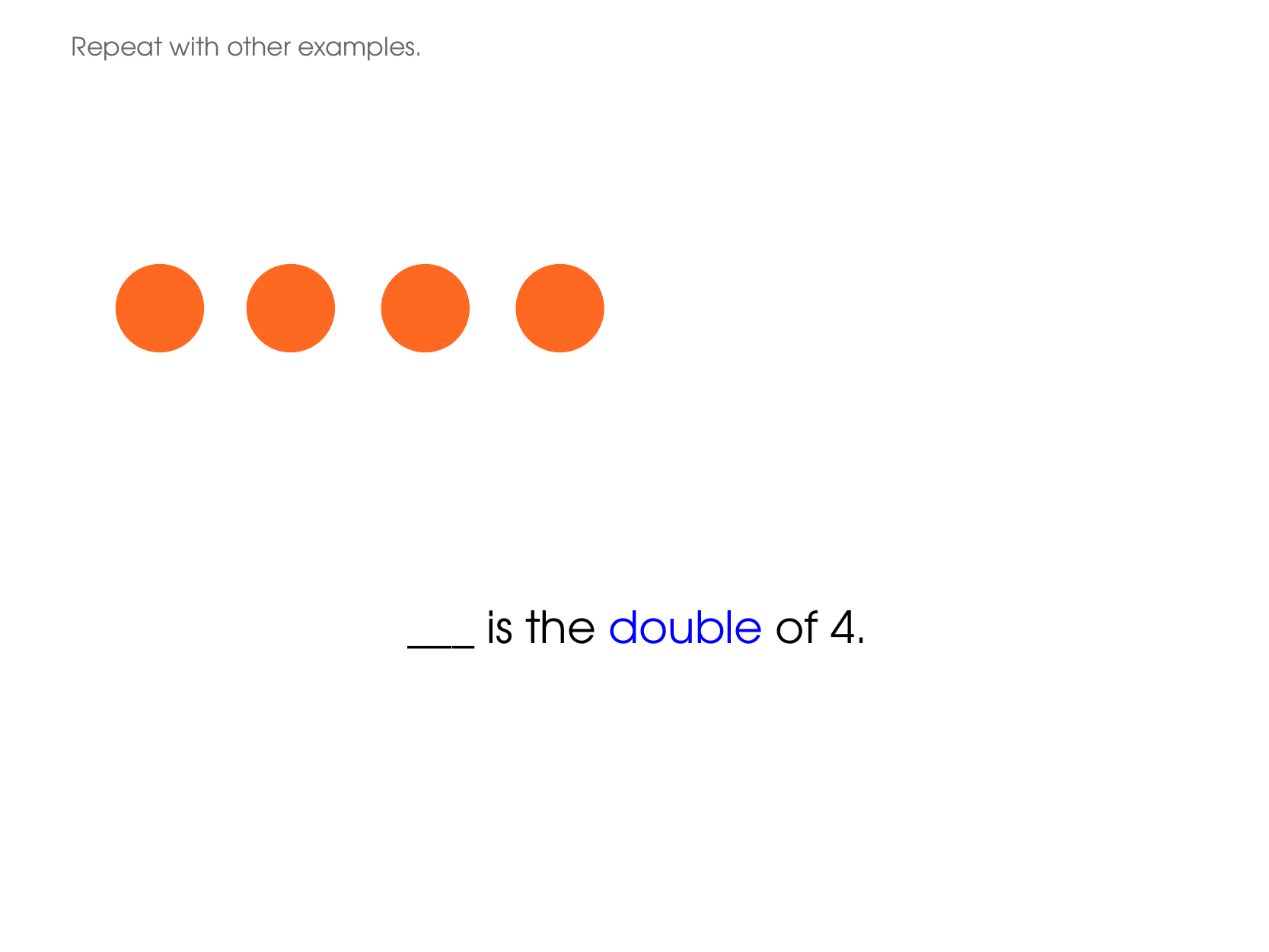

Repeat with other examples.

___ is the double of 4.